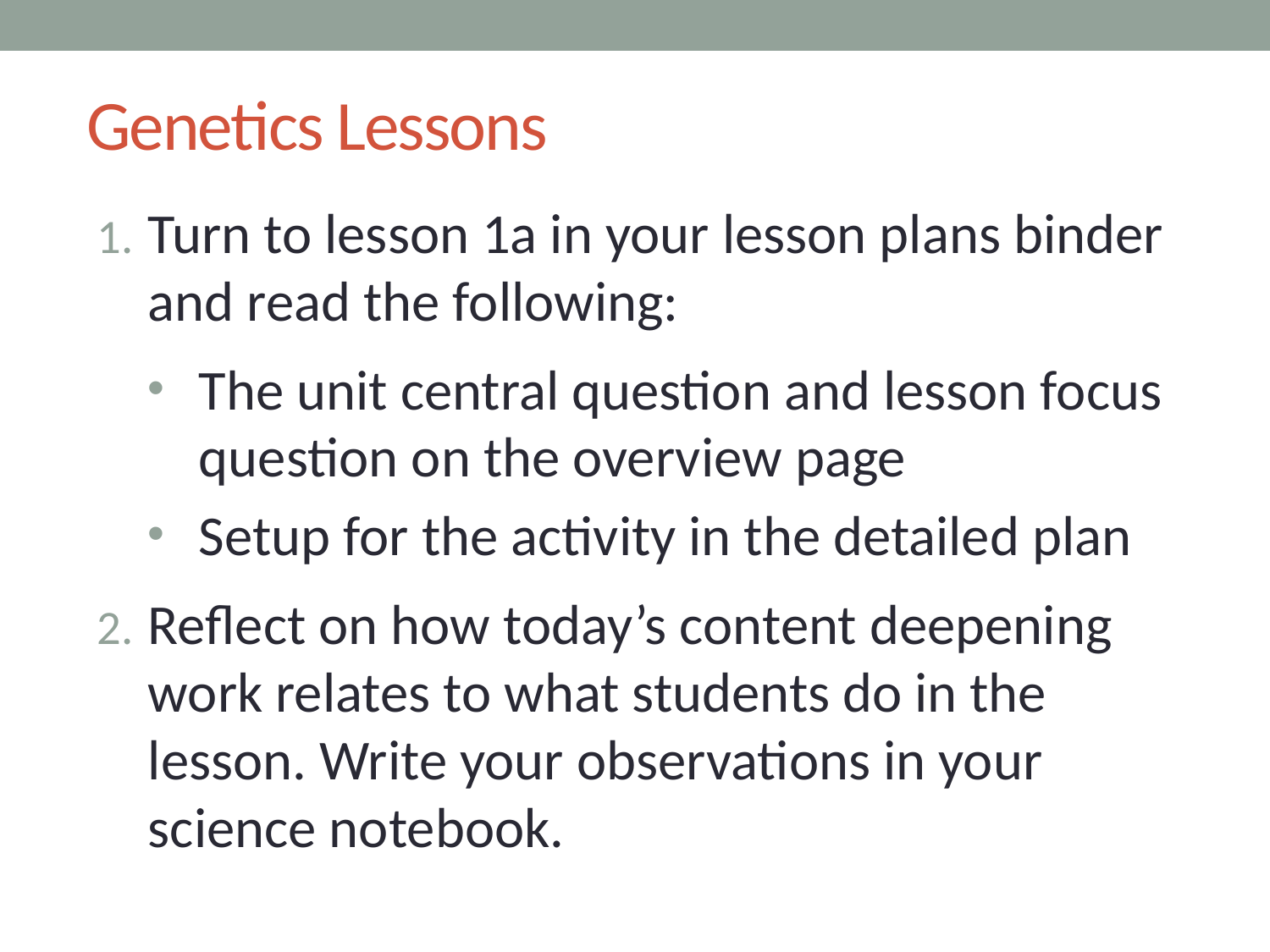

# Genetics Lessons
Turn to lesson 1a in your lesson plans binder and read the following:
The unit central question and lesson focus question on the overview page
Setup for the activity in the detailed plan
Reflect on how today’s content deepening work relates to what students do in the lesson. Write your observations in your science notebook.